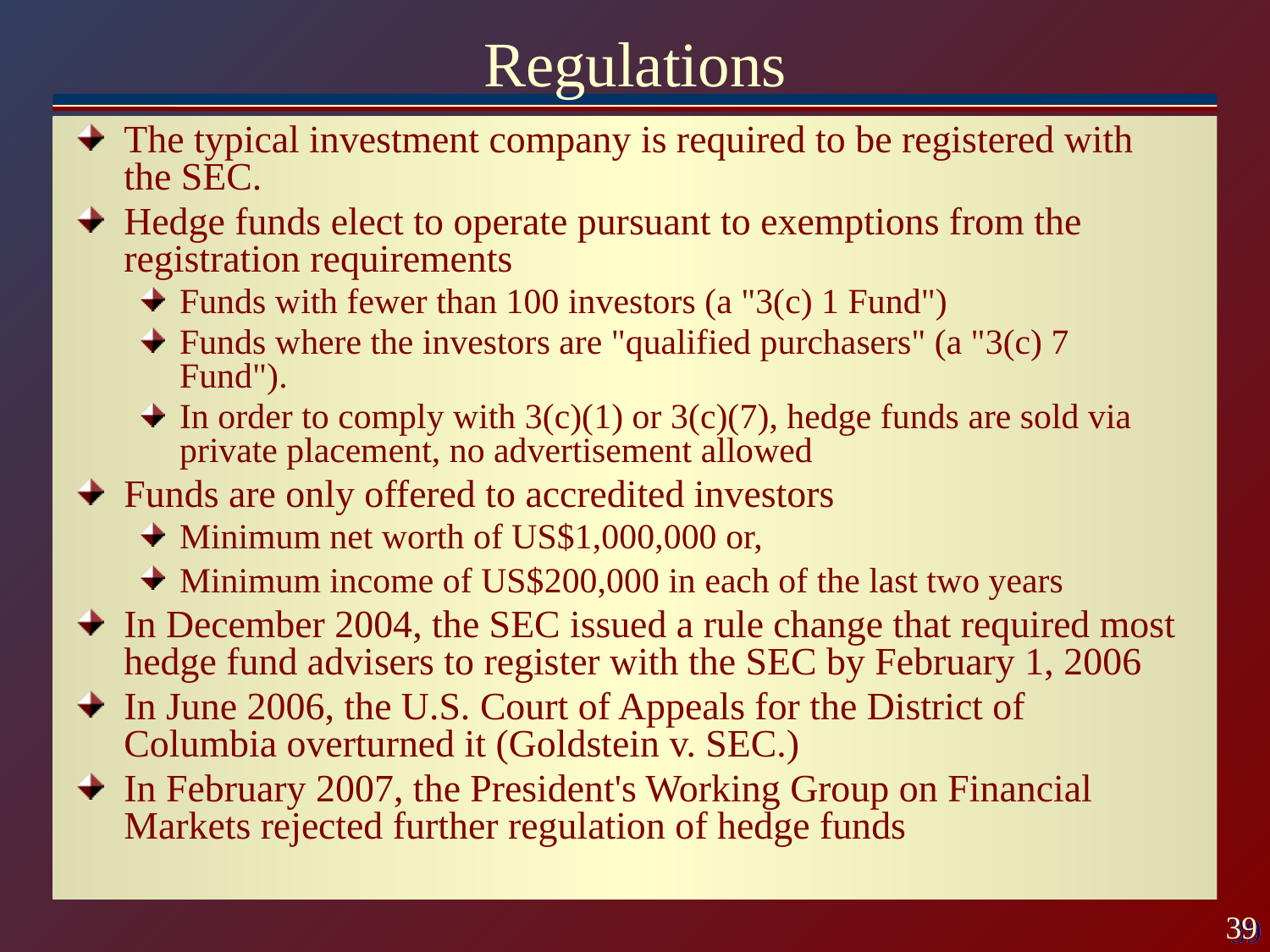

# Regulations
The typical investment company is required to be registered with the SEC.
Hedge funds elect to operate pursuant to exemptions from the registration requirements
Funds with fewer than 100 investors (a "3(c) 1 Fund")
Funds where the investors are "qualified purchasers" (a "3(c) 7 Fund").
In order to comply with 3(c)(1) or 3(c)(7), hedge funds are sold via private placement, no advertisement allowed
Funds are only offered to accredited investors
Minimum net worth of US$1,000,000 or,
Minimum income of US$200,000 in each of the last two years
In December 2004, the SEC issued a rule change that required most hedge fund advisers to register with the SEC by February 1, 2006
In June 2006, the U.S. Court of Appeals for the District of Columbia overturned it (Goldstein v. SEC.)
In February 2007, the President's Working Group on Financial Markets rejected further regulation of hedge funds